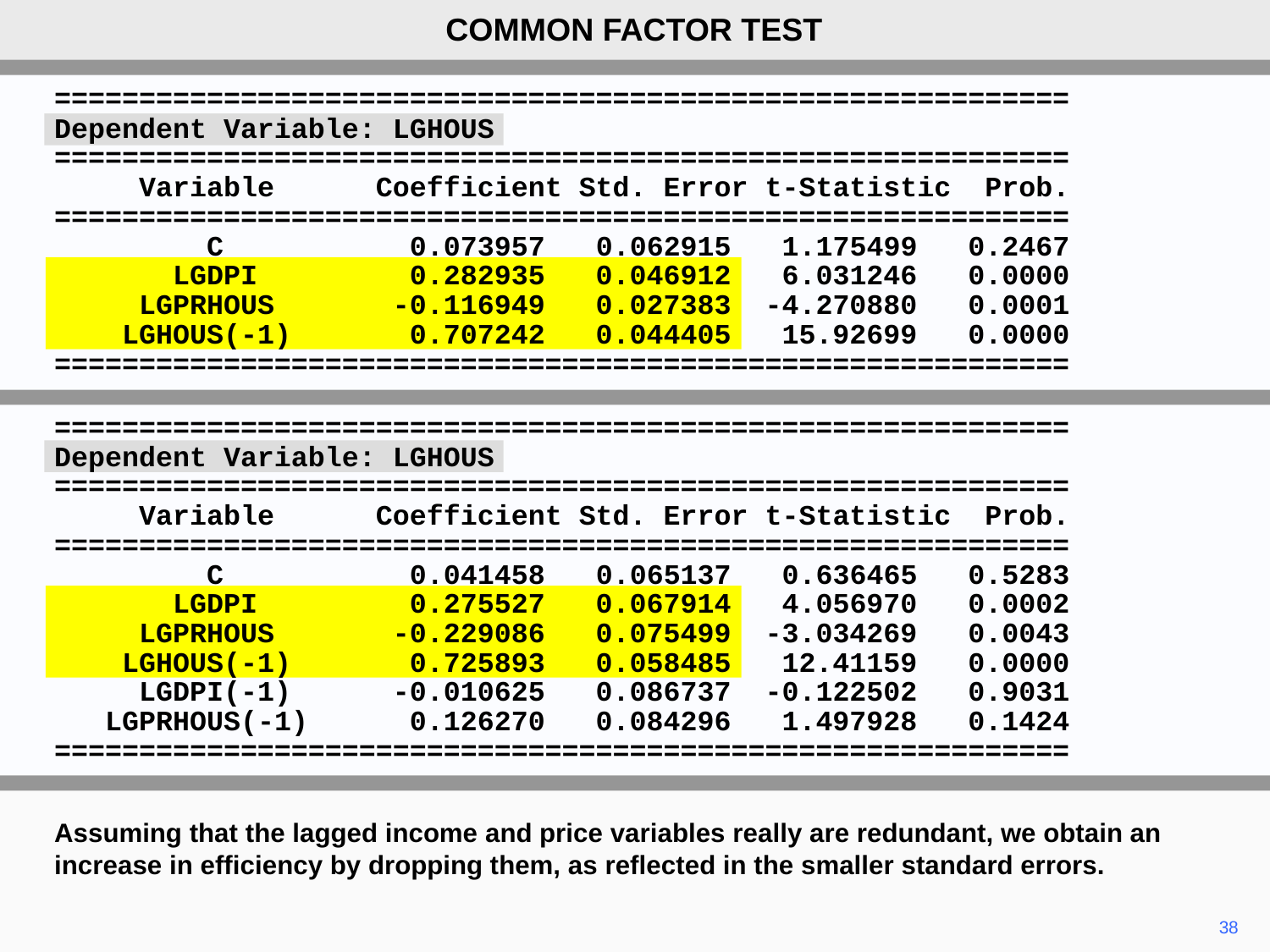

COMMON FACTOR TEST

============================================================
Dependent Variable: LGHOUS
============================================================
     Variable      Coefficient Std. Error t-Statistic  Prob.
============================================================
         C           0.073957   0.062915   1.175499   0.2467
       LGDPI         0.282935   0.046912   6.031246   0.0000
     LGPRHOUS       -0.116949   0.027383  -4.270880   0.0001
    LGHOUS(-1)       0.707242   0.044405   15.92699   0.0000
============================================================

============================================================
Dependent Variable: LGHOUS
============================================================
     Variable      Coefficient Std. Error t-Statistic  Prob.
============================================================
         C           0.041458   0.065137   0.636465   0.5283
       LGDPI         0.275527   0.067914   4.056970   0.0002
     LGPRHOUS       -0.229086   0.075499  -3.034269   0.0043
    LGHOUS(-1)       0.725893   0.058485   12.41159   0.0000
     LGDPI(-1)      -0.010625   0.086737  -0.122502   0.9031
   LGPRHOUS(-1)      0.126270   0.084296   1.497928   0.1424
============================================================

Assuming that the lagged income and price variables really are redundant, we obtain an increase in efficiency by dropping them, as reflected in the smaller standard errors.
38